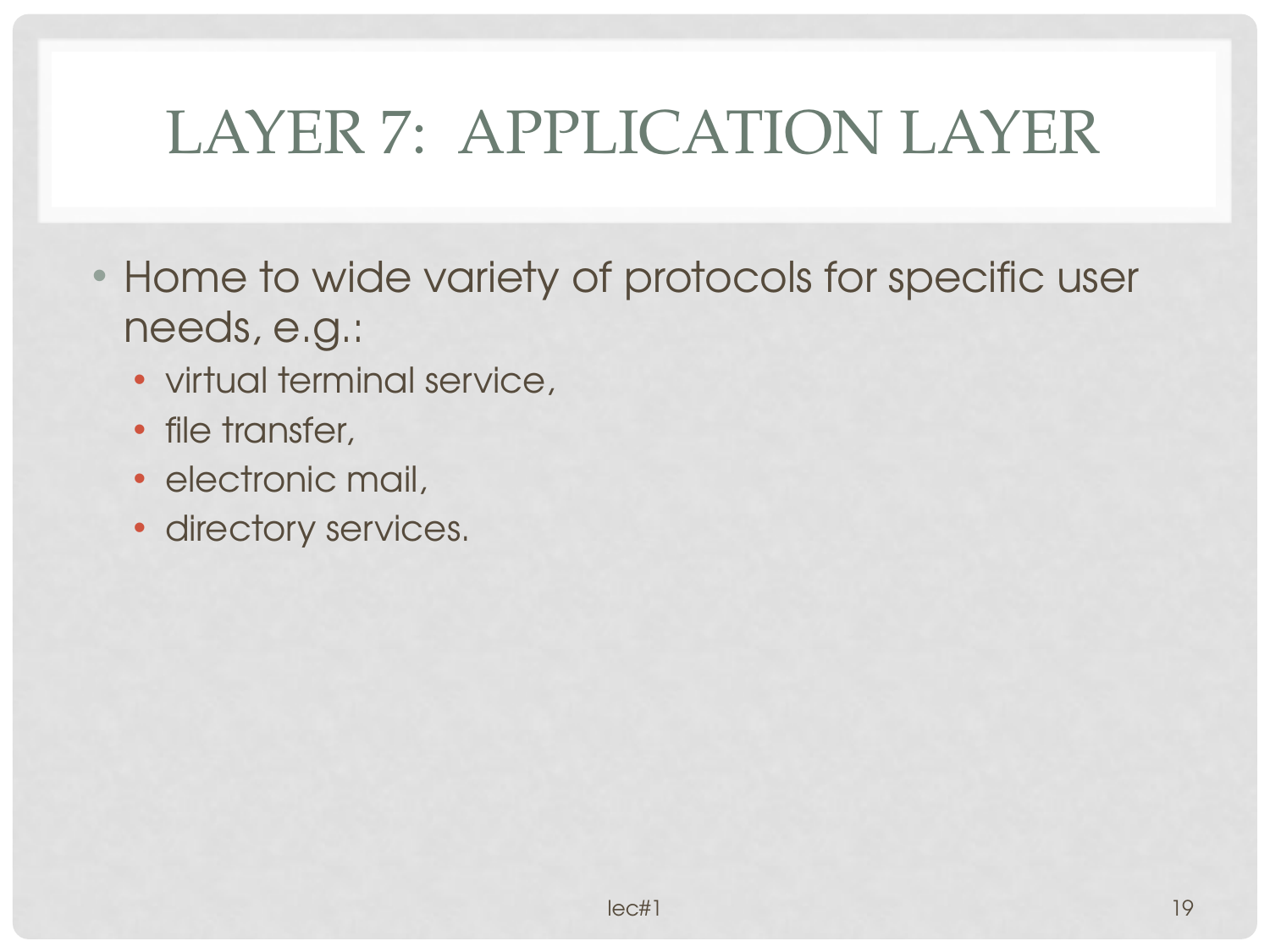

# Layer 7:  Application Layer
Home to wide variety of protocols for specific user needs, e.g.:
virtual terminal service,
file transfer,
electronic mail,
directory services.
lec#1
19